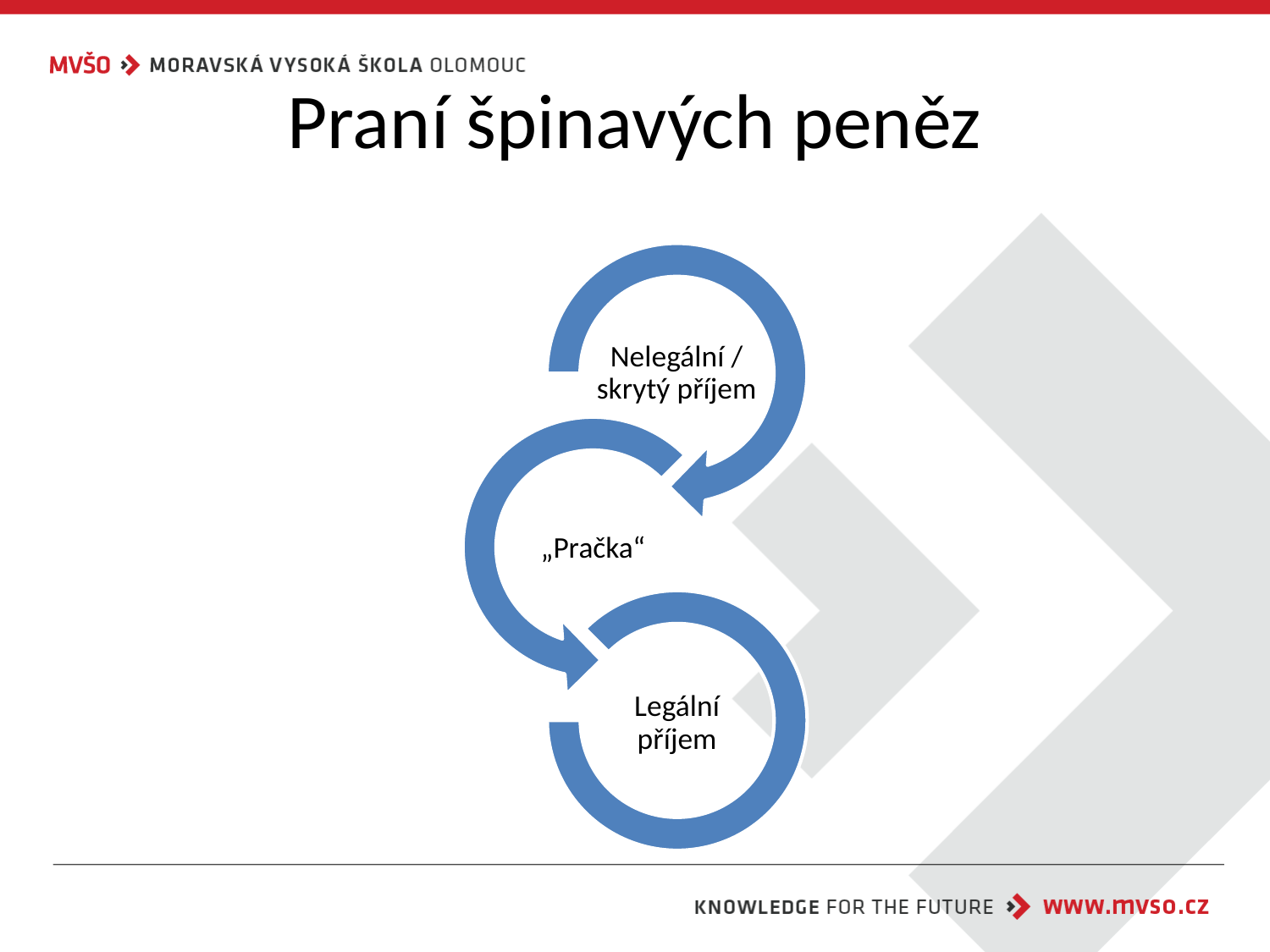

# Praní špinavých peněz
Nelegální / skrytý příjem
„Pračka“
Legální příjem